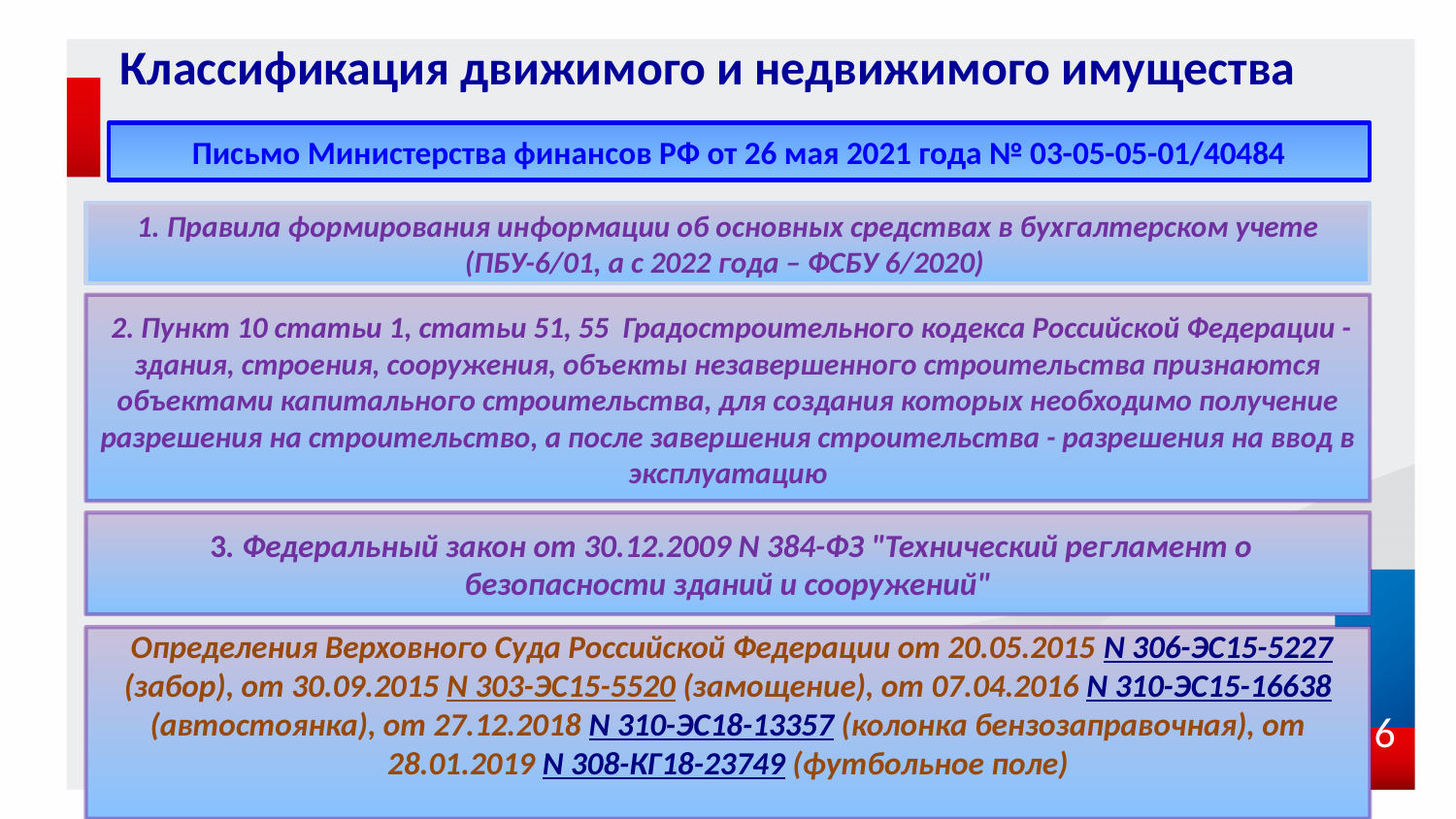

Классификация движимого и недвижимого имущества

Письмо Министерства финансов РФ от 26 мая 2021 года № 03-05-05-01/40484
1. Правила формирования информации об основных средствах в бухгалтерском учете (ПБУ-6/01, а с 2022 года – ФСБУ 6/2020)
 2. Пункт 10 статьи 1, статьи 51, 55  Градостроительного кодекса Российской Федерации -здания, строения, сооружения, объекты незавершенного строительства признаются объектами капитального строительства, для создания которых необходимо получение разрешения на строительство, а после завершения строительства - разрешения на ввод в эксплуатацию
 3. Федеральный закон от 30.12.2009 N 384-ФЗ "Технический регламент о безопасности зданий и сооружений"
 Определения Верховного Суда Российской Федерации от 20.05.2015 N 306-ЭС15-5227 (забор), от 30.09.2015 N 303-ЭС15-5520 (замощение), от 07.04.2016 N 310-ЭС15-16638 (автостоянка), от 27.12.2018 N 310-ЭС18-13357 (колонка бензозаправочная), от 28.01.2019 N 308-КГ18-23749 (футбольное поле)

6